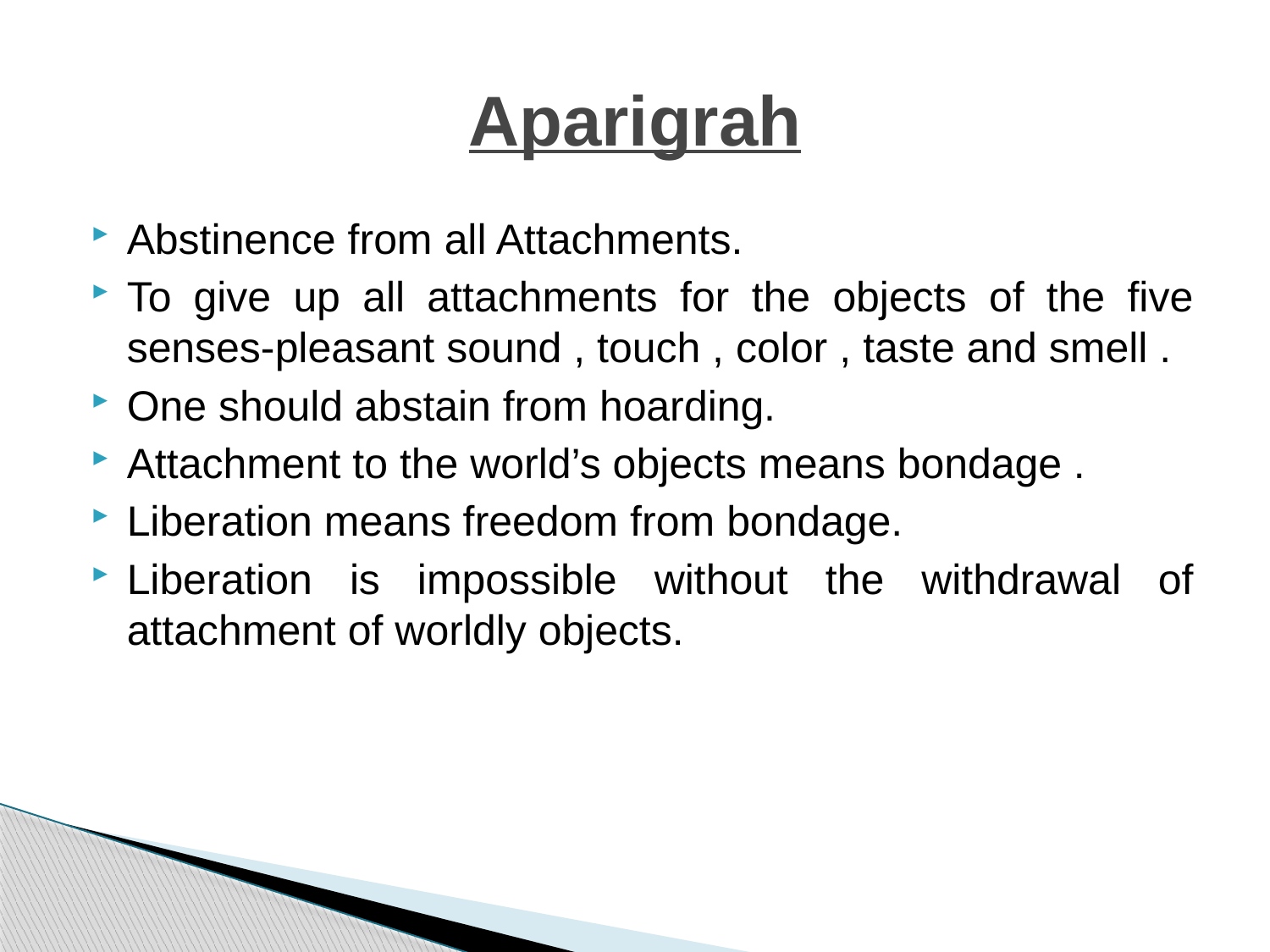

# Aparigrah
Abstinence from all Attachments.
To give up all attachments for the objects of the five senses-pleasant sound , touch , color , taste and smell .
One should abstain from hoarding.
Attachment to the world’s objects means bondage .
Liberation means freedom from bondage.
Liberation is impossible without the withdrawal of attachment of worldly objects.